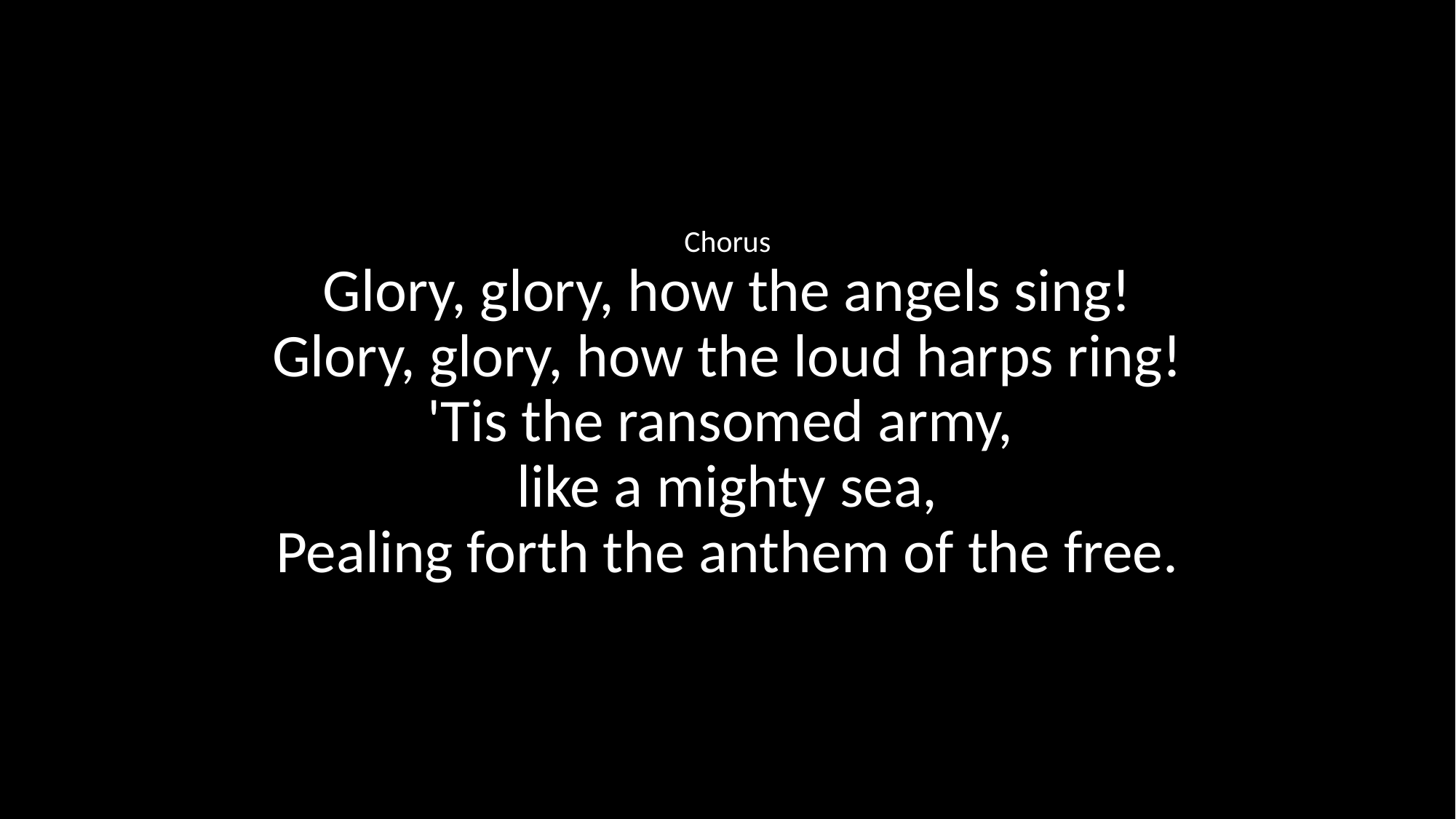

Chorus
Glory, glory, how the angels sing!
Glory, glory, how the loud harps ring!
'Tis the ransomed army,
like a mighty sea,
Pealing forth the anthem of the free.